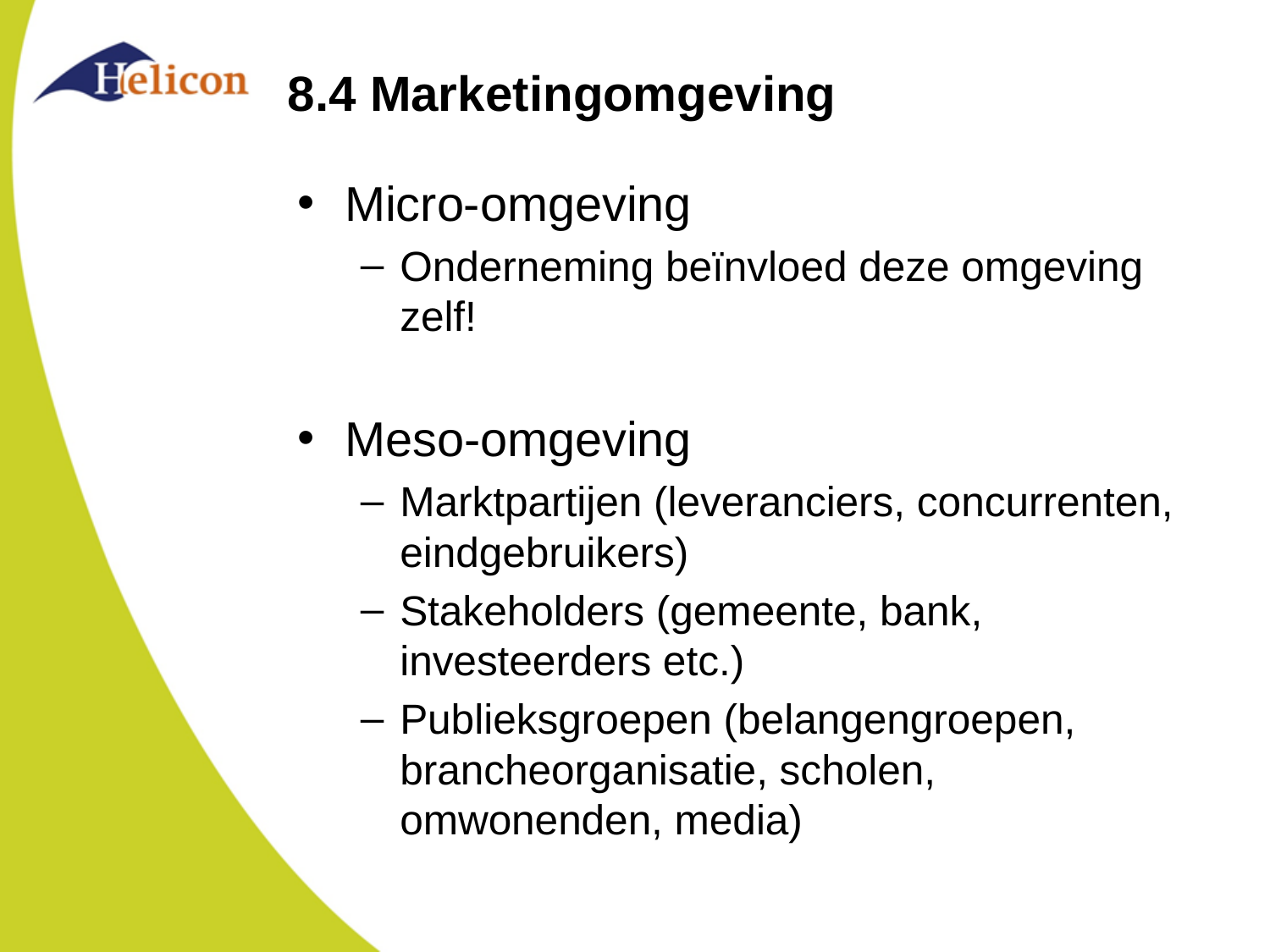

# 8.4 Marketingomgeving
Micro-omgeving
Onderneming beïnvloed deze omgeving zelf!

Meso-omgeving
Marktpartijen (leveranciers, concurrenten, eindgebruikers)
Stakeholders (gemeente, bank, investeerders etc.)
Publieksgroepen (belangengroepen, brancheorganisatie, scholen, omwonenden, media)